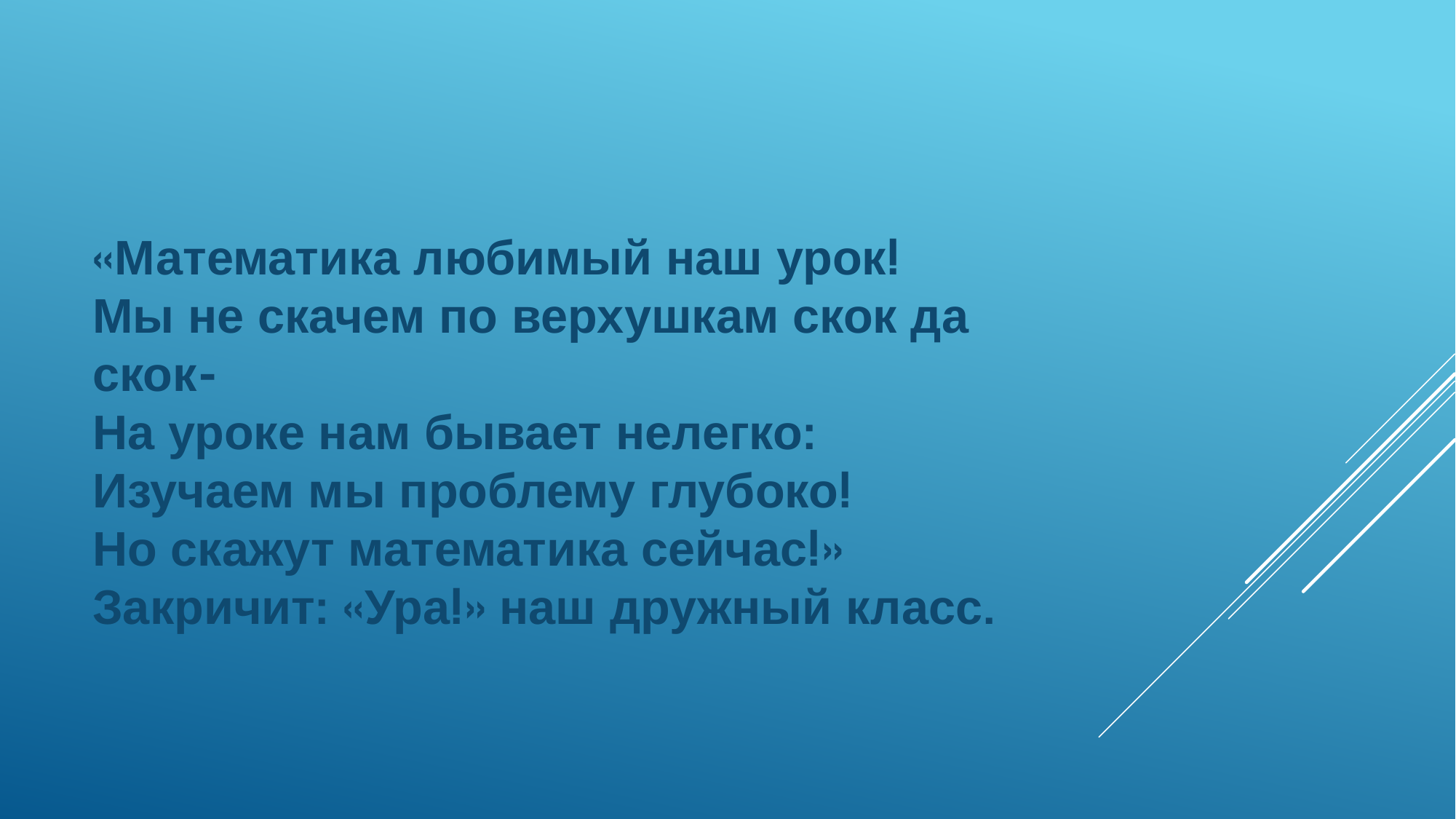

«Математика любимый наш урок!
Мы не скачем по верхушкам скок да скок-
На уроке нам бывает нелегко:
Изучаем мы проблему глубоко!
Но скажут математика сейчас!»
Закричит: «Ура!» наш дружный класс.